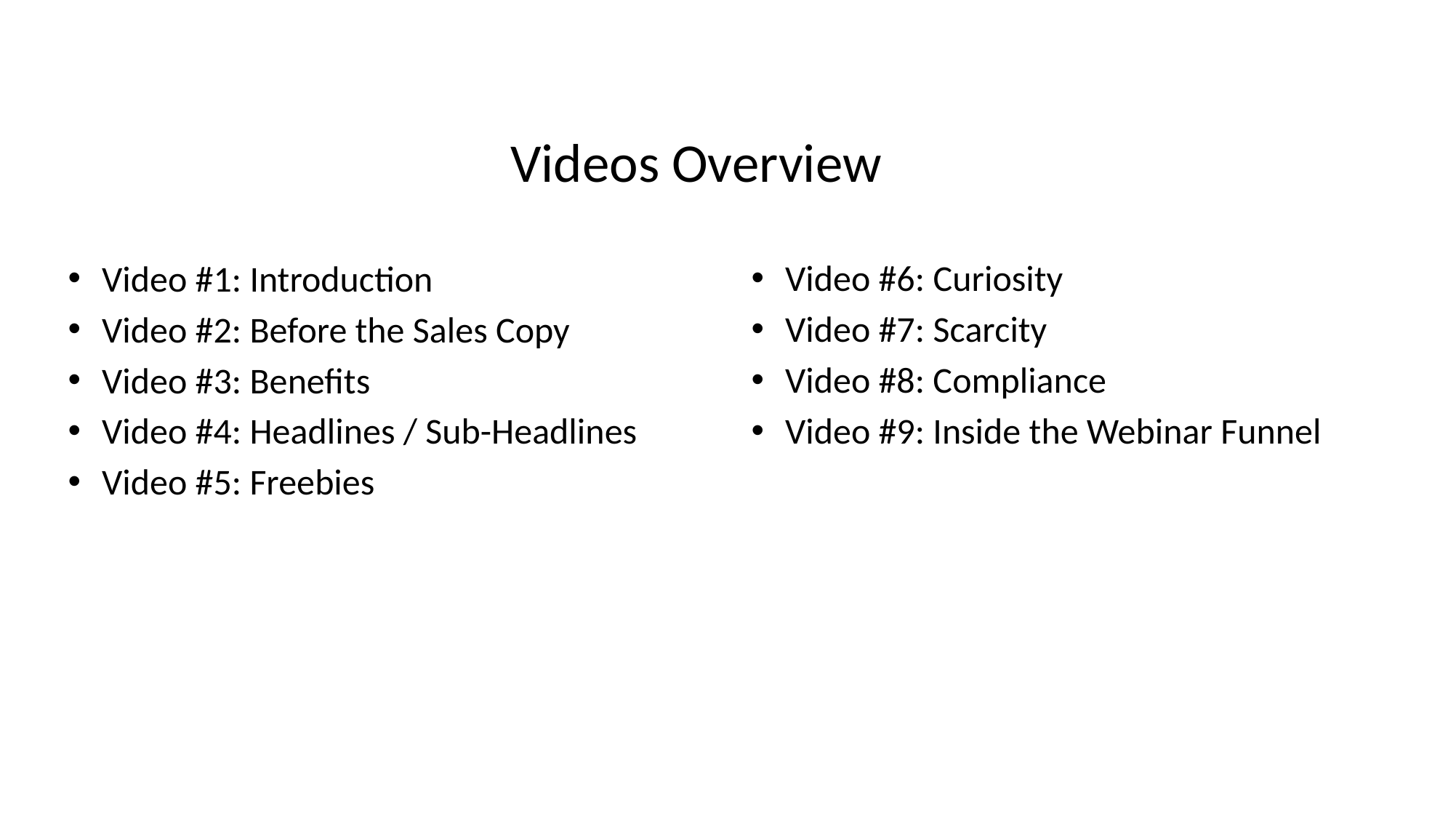

Videos Overview
Video #1: Introduction
Video #2: Before the Sales Copy
Video #3: Benefits
Video #4: Headlines / Sub-Headlines
Video #5: Freebies
Video #6: Curiosity
Video #7: Scarcity
Video #8: Compliance
Video #9: Inside the Webinar Funnel